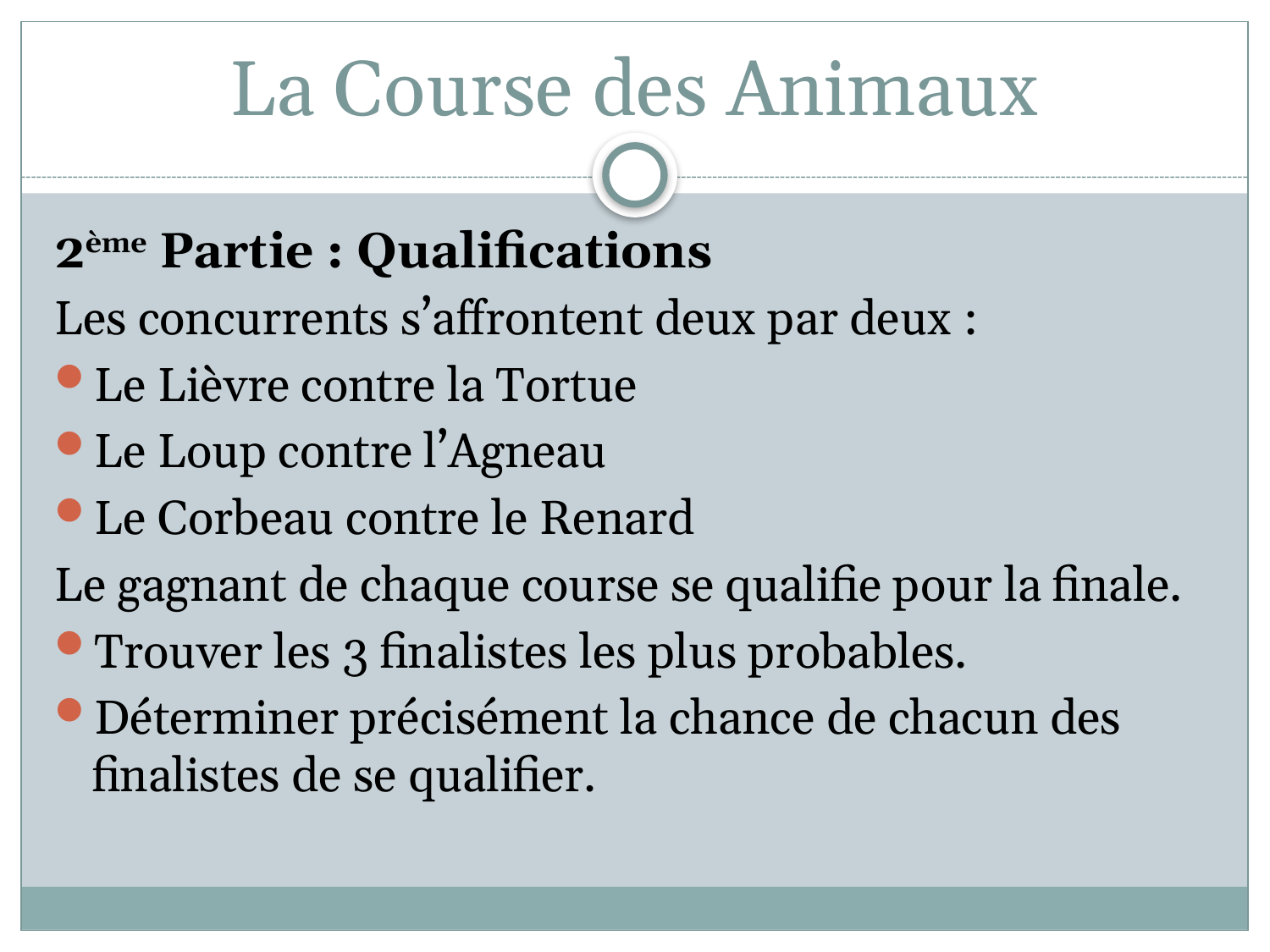

# La Course des Animaux
2ème Partie : Qualifications
Les concurrents s’affrontent deux par deux :
Le Lièvre contre la Tortue
Le Loup contre l’Agneau
Le Corbeau contre le Renard
Le gagnant de chaque course se qualifie pour la finale.
Trouver les 3 finalistes les plus probables.
Déterminer précisément la chance de chacun des finalistes de se qualifier.